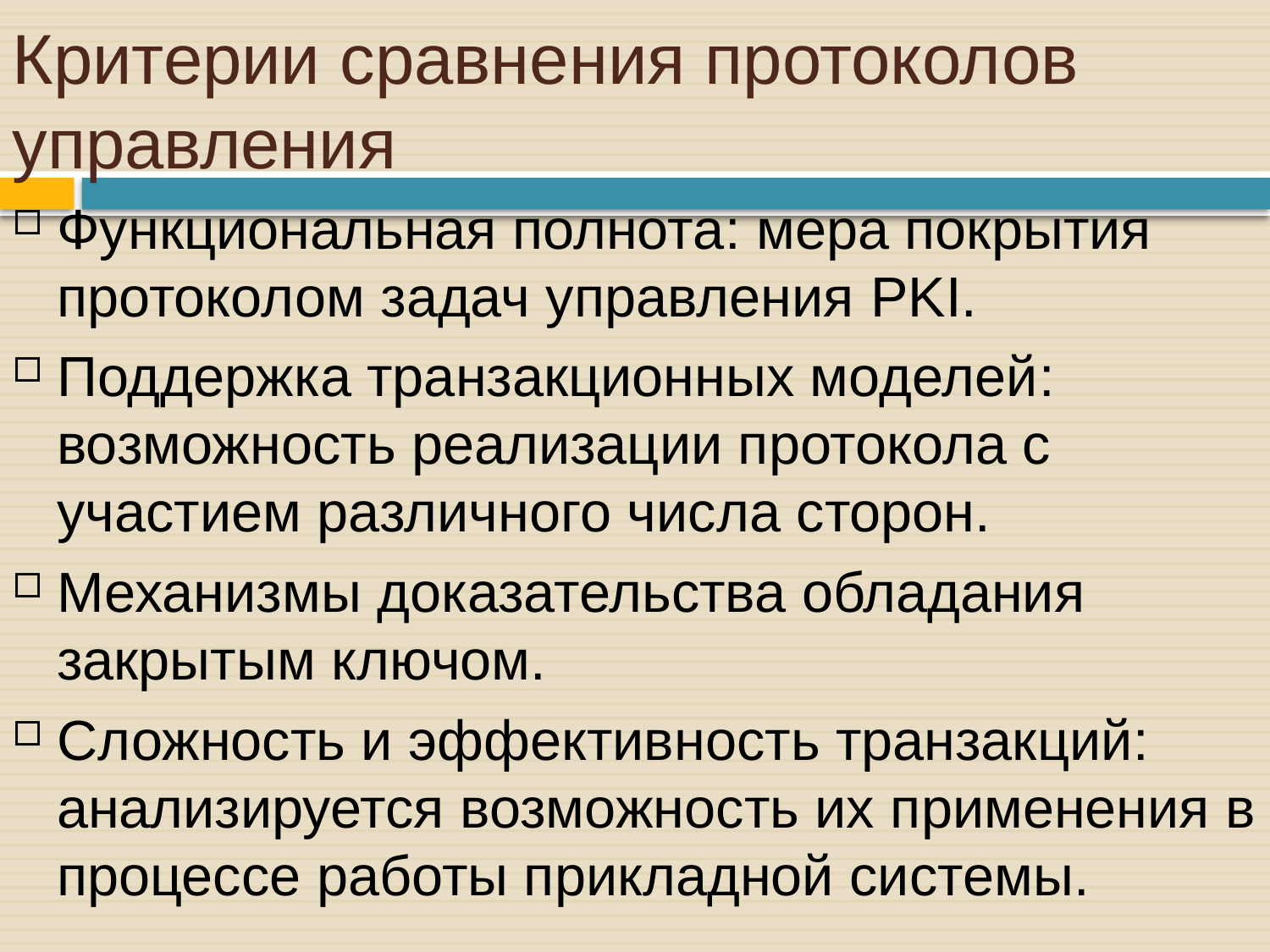

# Критерии сравнения протоколов управления
Функциональная полнота: мера покрытия протоколом задач управления PKI.
Поддержка транзакционных моделей: возможность реализации протокола с участием различного числа сторон.
Механизмы доказательства обладания закрытым ключом.
Сложность и эффективность транзакций: анализируется возможность их применения в процессе работы прикладной системы.